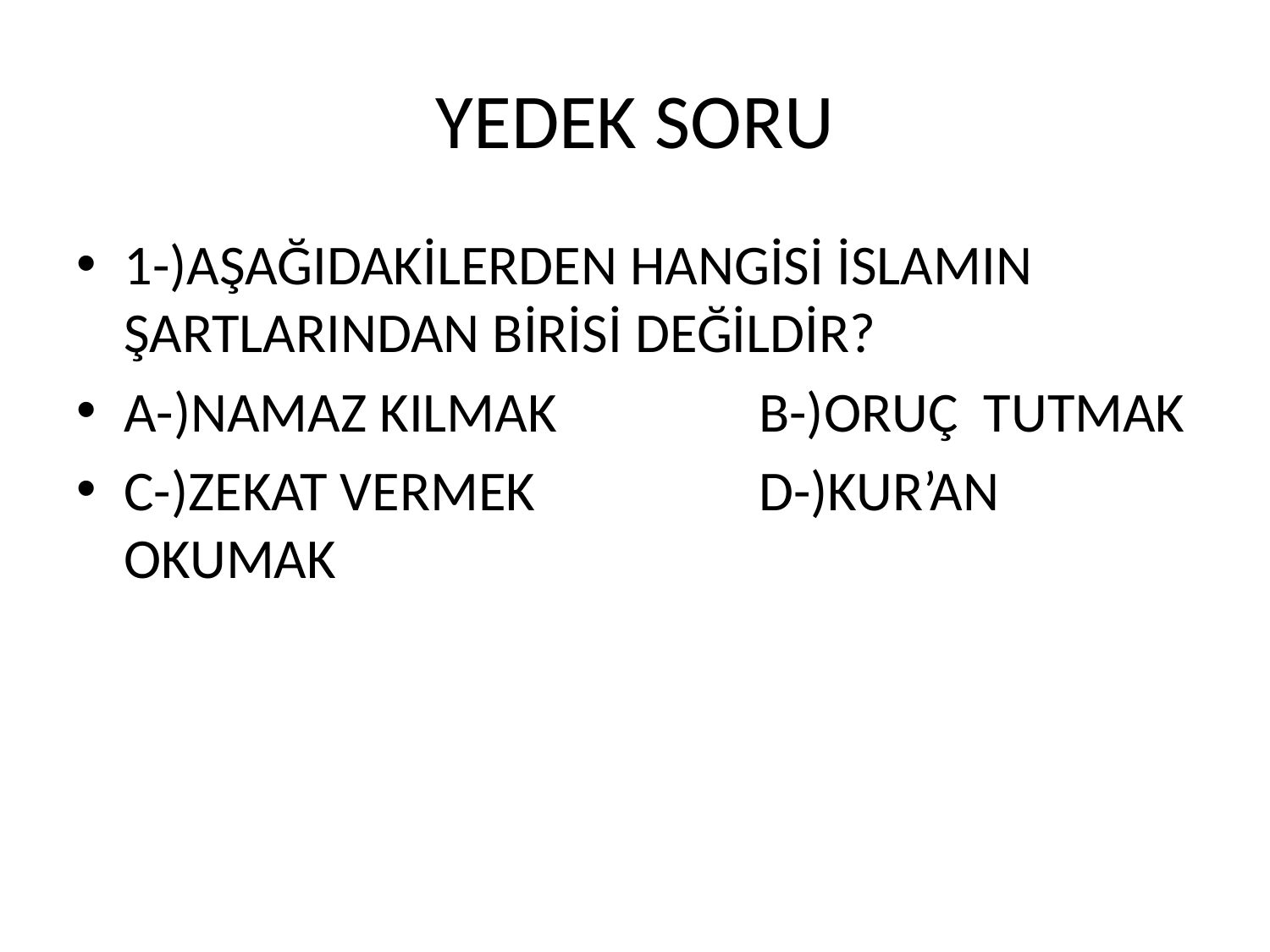

# YEDEK SORU
1-)AŞAĞIDAKİLERDEN HANGİSİ İSLAMIN ŞARTLARINDAN BİRİSİ DEĞİLDİR?
A-)NAMAZ KILMAK		B-)ORUÇ  TUTMAK
C-)ZEKAT VERMEK		D-)KUR’AN OKUMAK